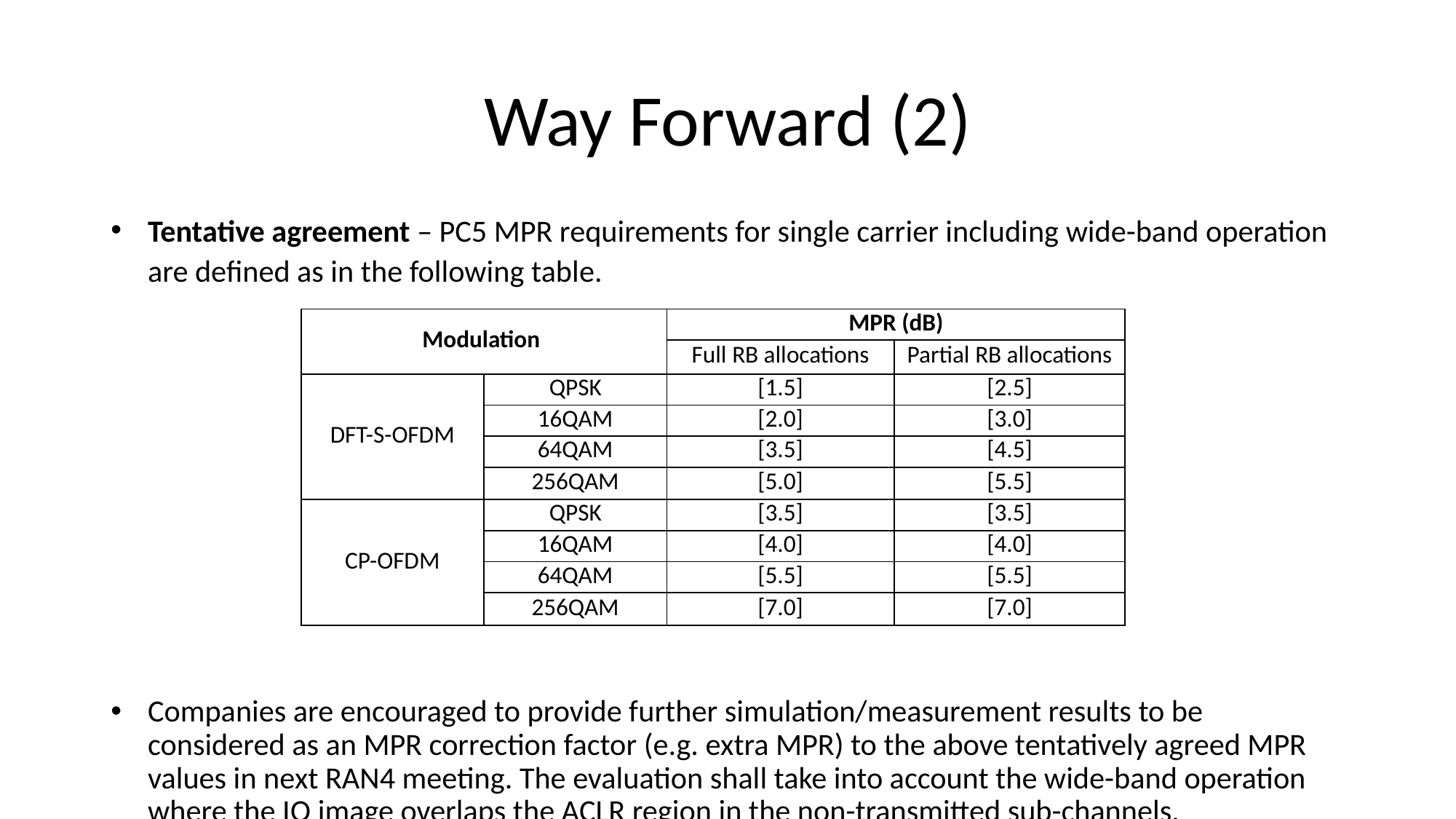

# Way Forward (2)
Tentative agreement – PC5 MPR requirements for single carrier including wide-band operation are defined as in the following table.

Companies are encouraged to provide further simulation/measurement results to be considered as an MPR correction factor (e.g. extra MPR) to the above tentatively agreed MPR values in next RAN4 meeting. The evaluation shall take into account the wide-band operation where the IQ image overlaps the ACLR region in the non-transmitted sub-channels.

| Modulation |  | MPR (dB) |  |
| --- | --- | --- | --- |
|  |  | Full RB allocations | Partial RB allocations |
| DFT-S-OFDM | QPSK | [1.5] | [2.5] |
|  | 16QAM | [2.0] | [3.0] |
|  | 64QAM | [3.5] | [4.5] |
|  | 256QAM | [5.0] | [5.5] |
| CP-OFDM | QPSK | [3.5] | [3.5] |
|  | 16QAM | [4.0] | [4.0] |
|  | 64QAM | [5.5] | [5.5] |
|  | 256QAM | [7.0] | [7.0] |